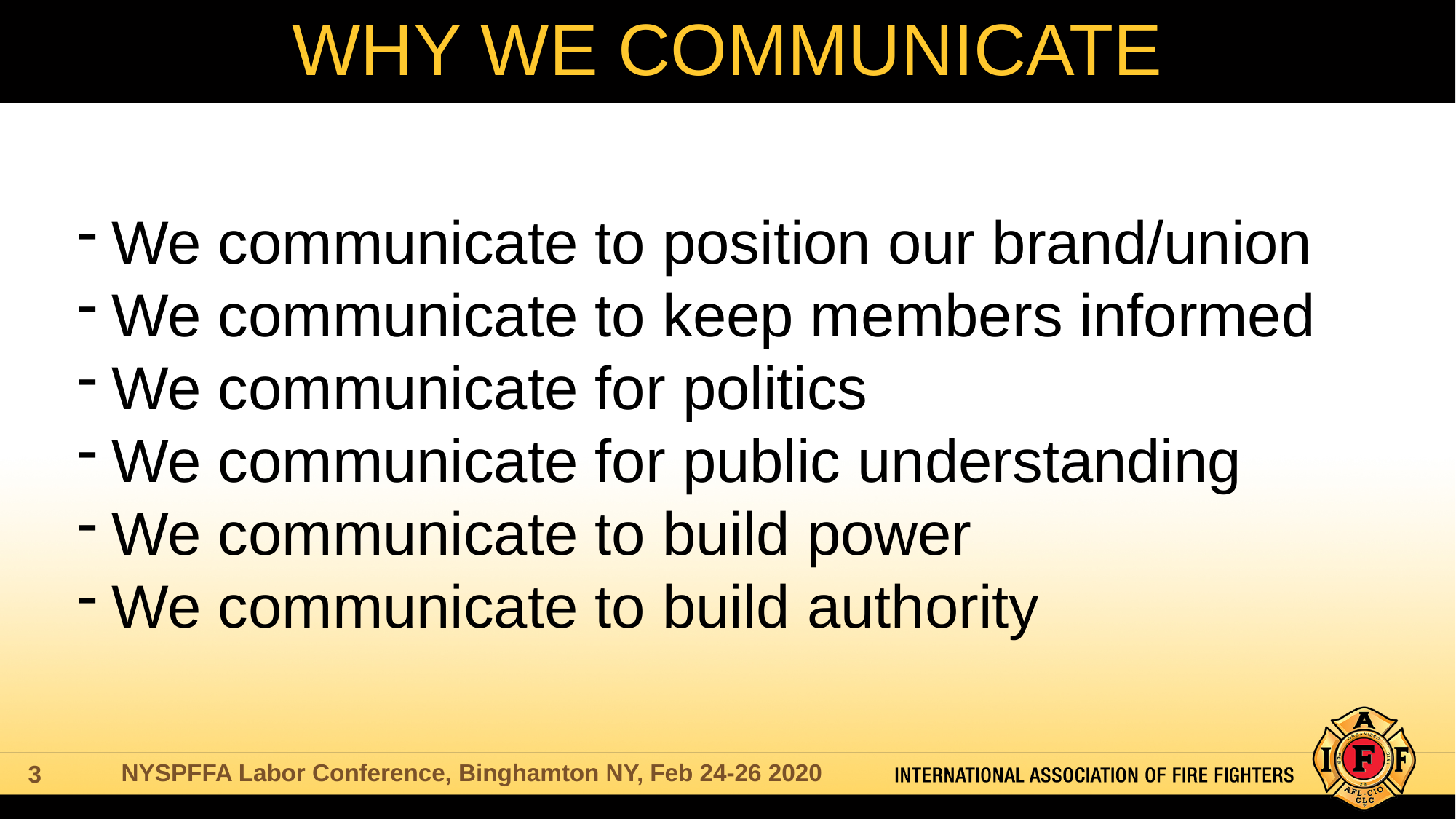

# WHY WE COMMUNICATE
We communicate to position our brand/union
We communicate to keep members informed
We communicate for politics
We communicate for public understanding
We communicate to build power
We communicate to build authority

NYSPFFA Labor Conference, Binghamton NY, Feb 24-26 2020